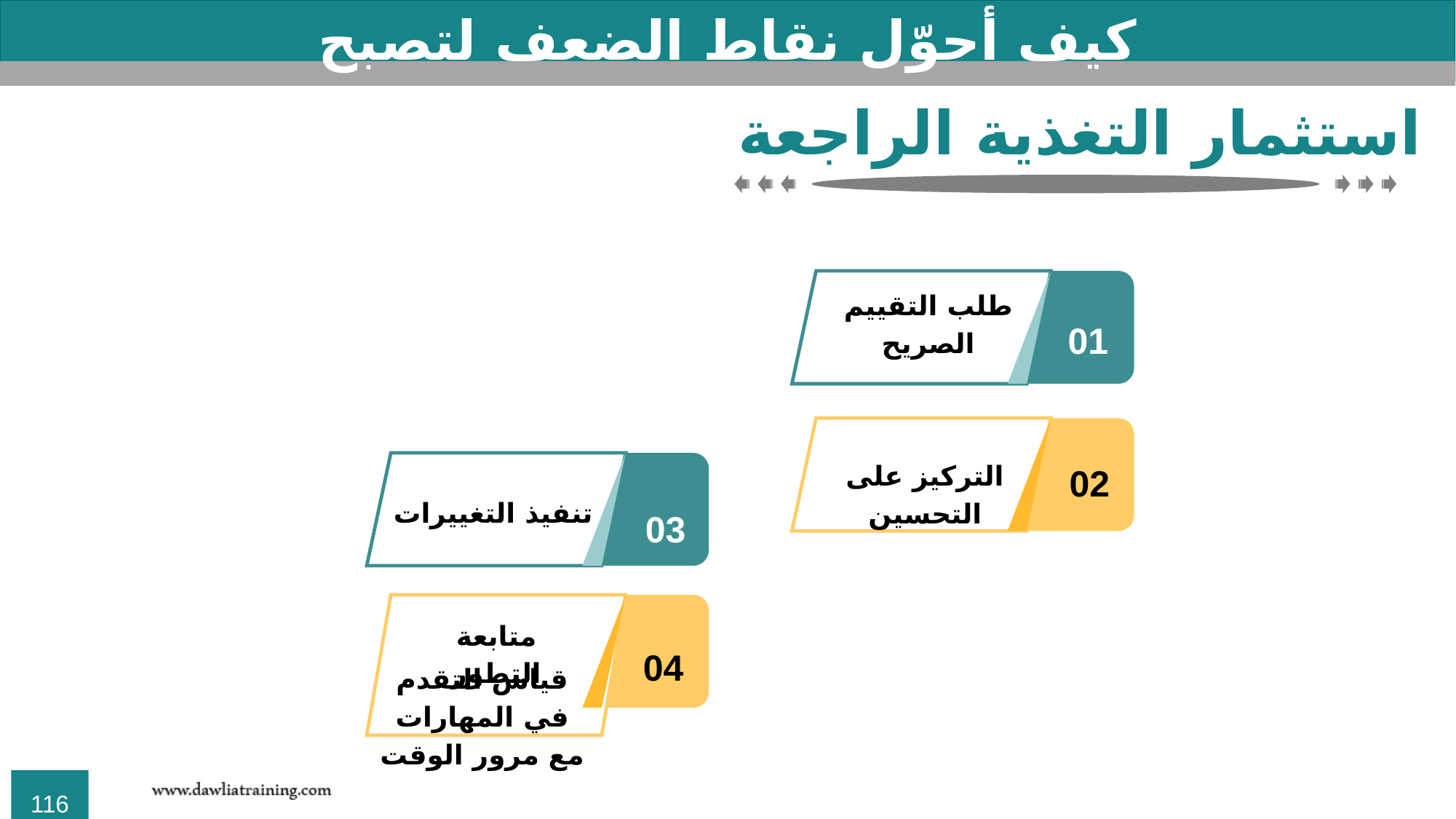

كيف أحوّل نقاط الضعف لتصبح نقاط قوة؟
 استثمار التغذية الراجعة

طلب التقييم الصريح
01

التركيز على التحسين
02

تنفيذ التغييرات
03

متابعة التطور
04
قياس التقدم في المهارات مع مرور الوقت